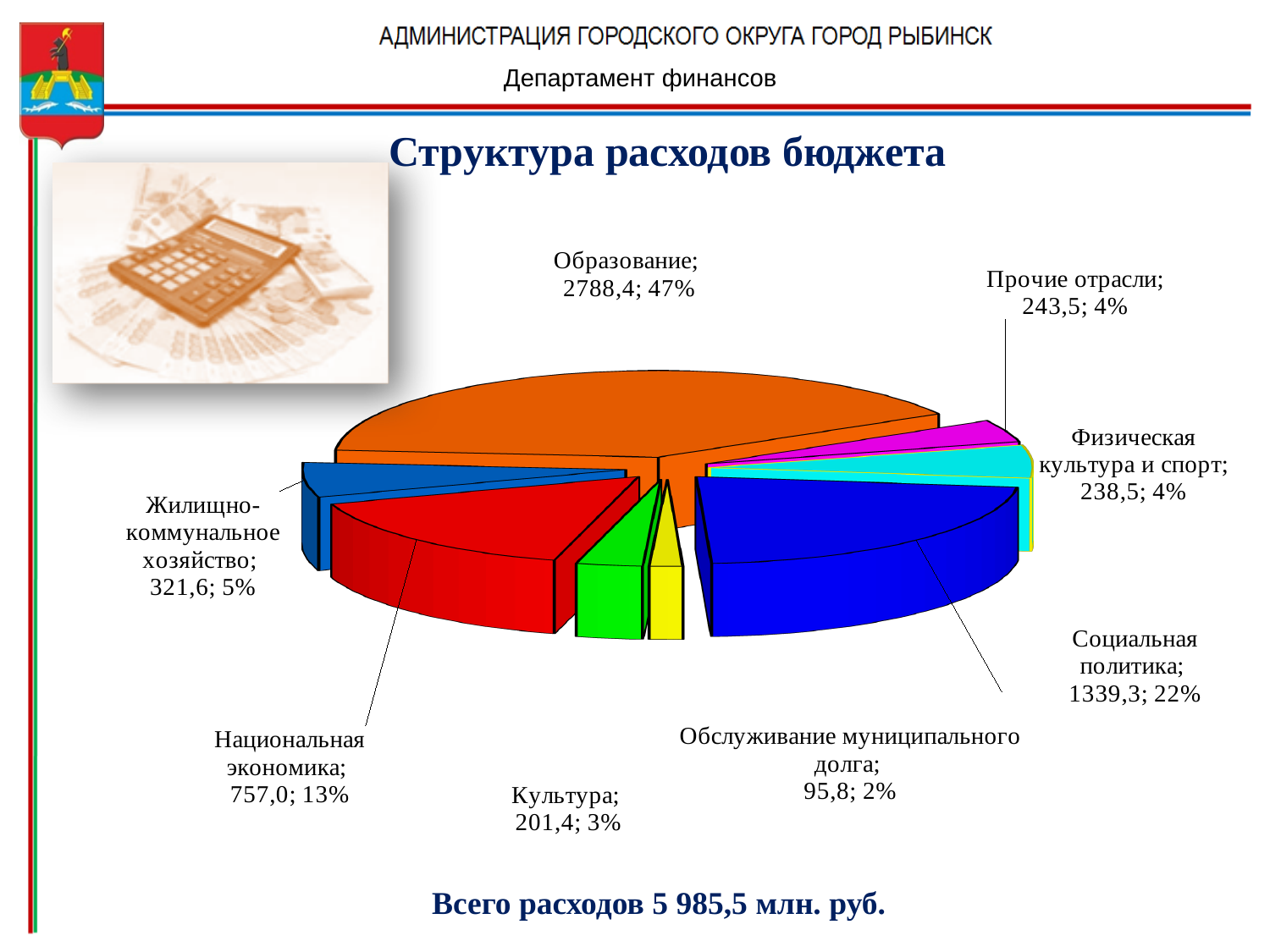

Департамент финансов
Структура расходов бюджета

[unsupported chart]

Всего расходов 5 985,5 млн. руб.